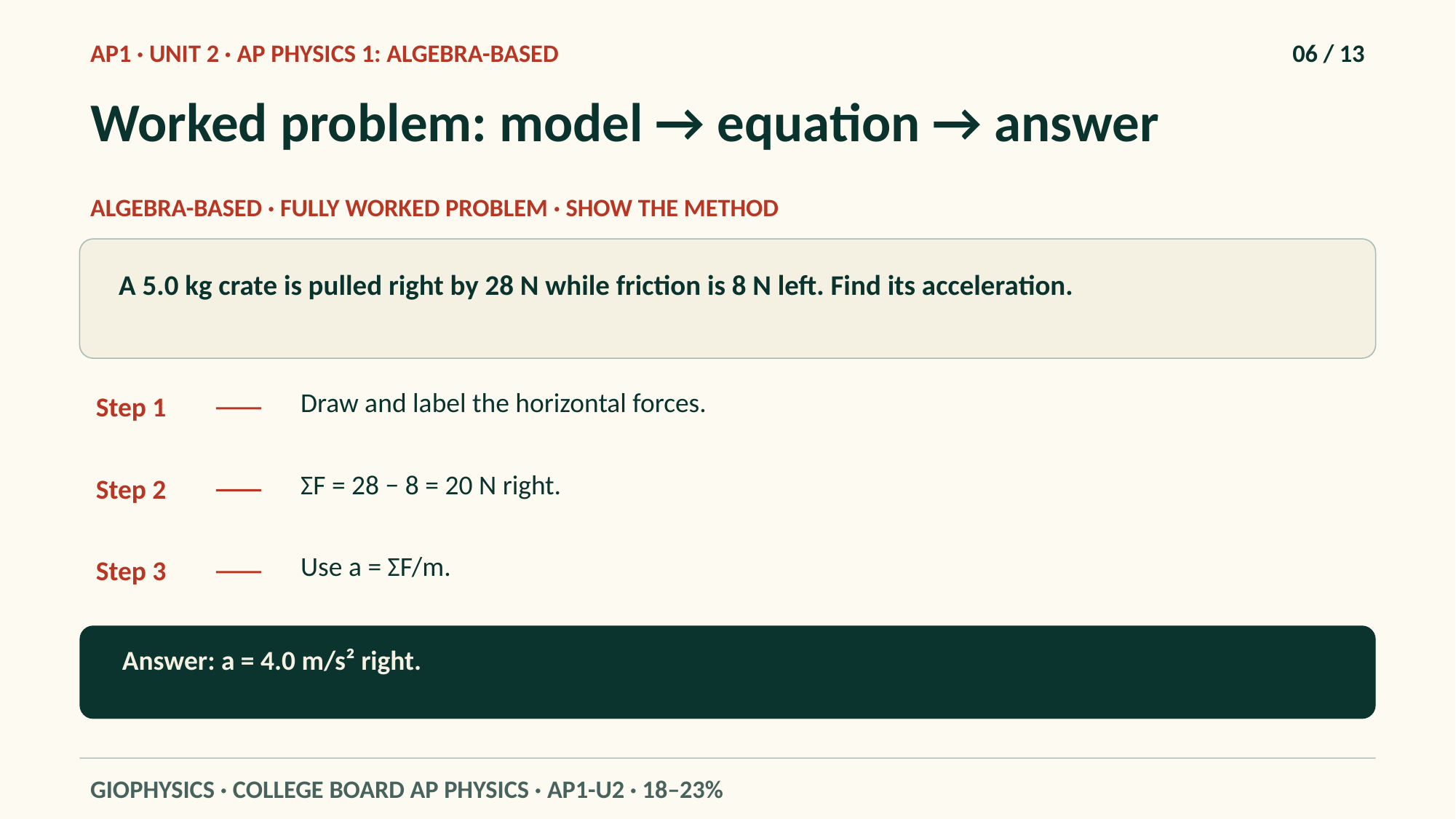

AP1 · UNIT 2 · AP PHYSICS 1: ALGEBRA-BASED
06 / 13
Worked problem: model → equation → answer
ALGEBRA-BASED · FULLY WORKED PROBLEM · SHOW THE METHOD

A 5.0 kg crate is pulled right by 28 N while friction is 8 N left. Find its acceleration.
Draw and label the horizontal forces.
Step 1

ΣF = 28 − 8 = 20 N right.
Step 2

Use a = ΣF/m.
Step 3

Answer: a = 4.0 m/s² right.

GIOPHYSICS · COLLEGE BOARD AP PHYSICS · AP1-U2 · 18–23%